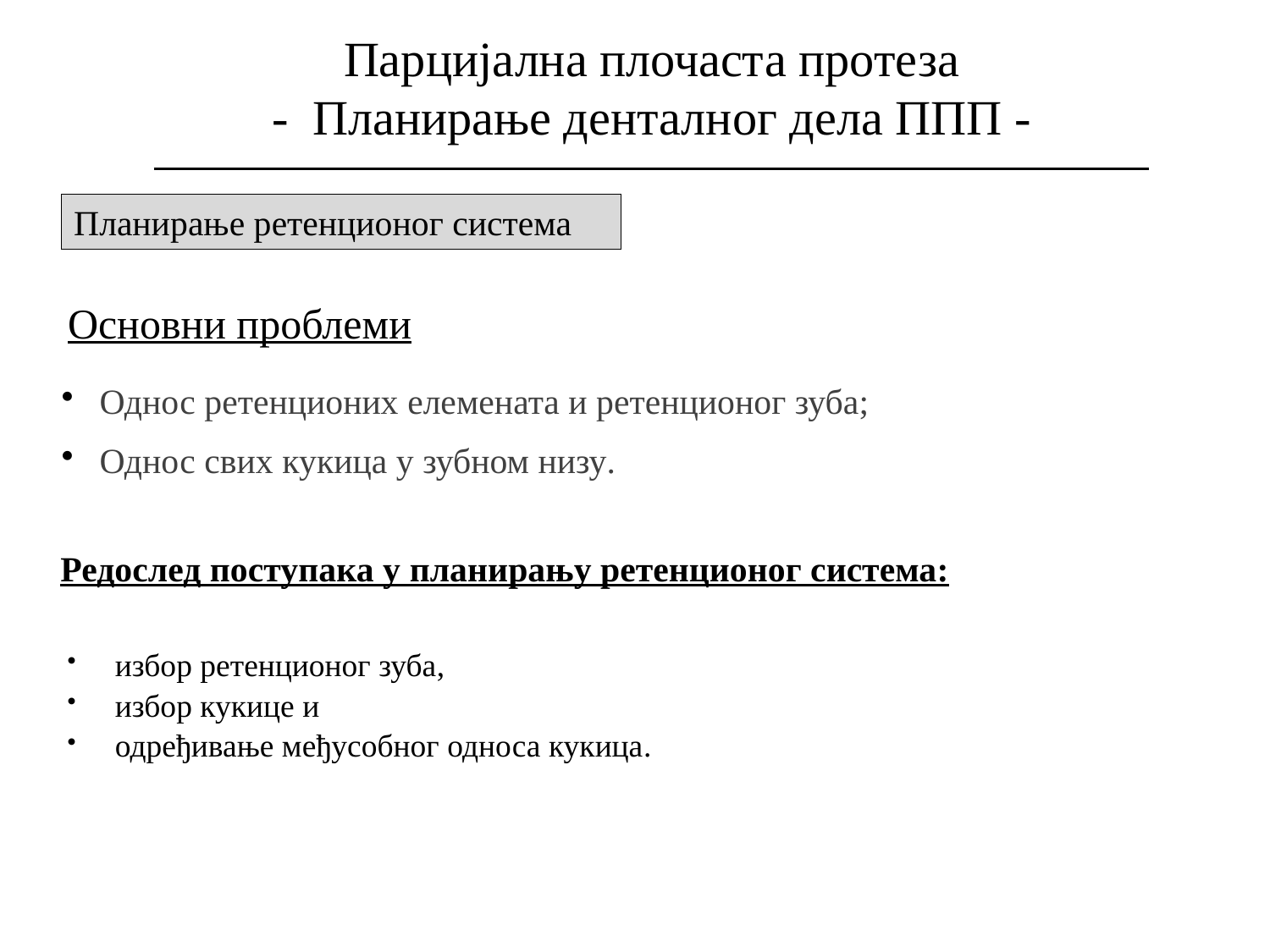

Парцијална плочаста протеза
-  Планирање денталног дела ППП -
Планирање ретенционог система
Основни проблеми
Однос ретенционих елемената и ретенционог зуба;
Однос свих кукица у зубном низу.
Редослед поступака у планирању ретенционог система:
избор ретенционог зуба,
избор кукице и
одређивање међусобног односа кукица.